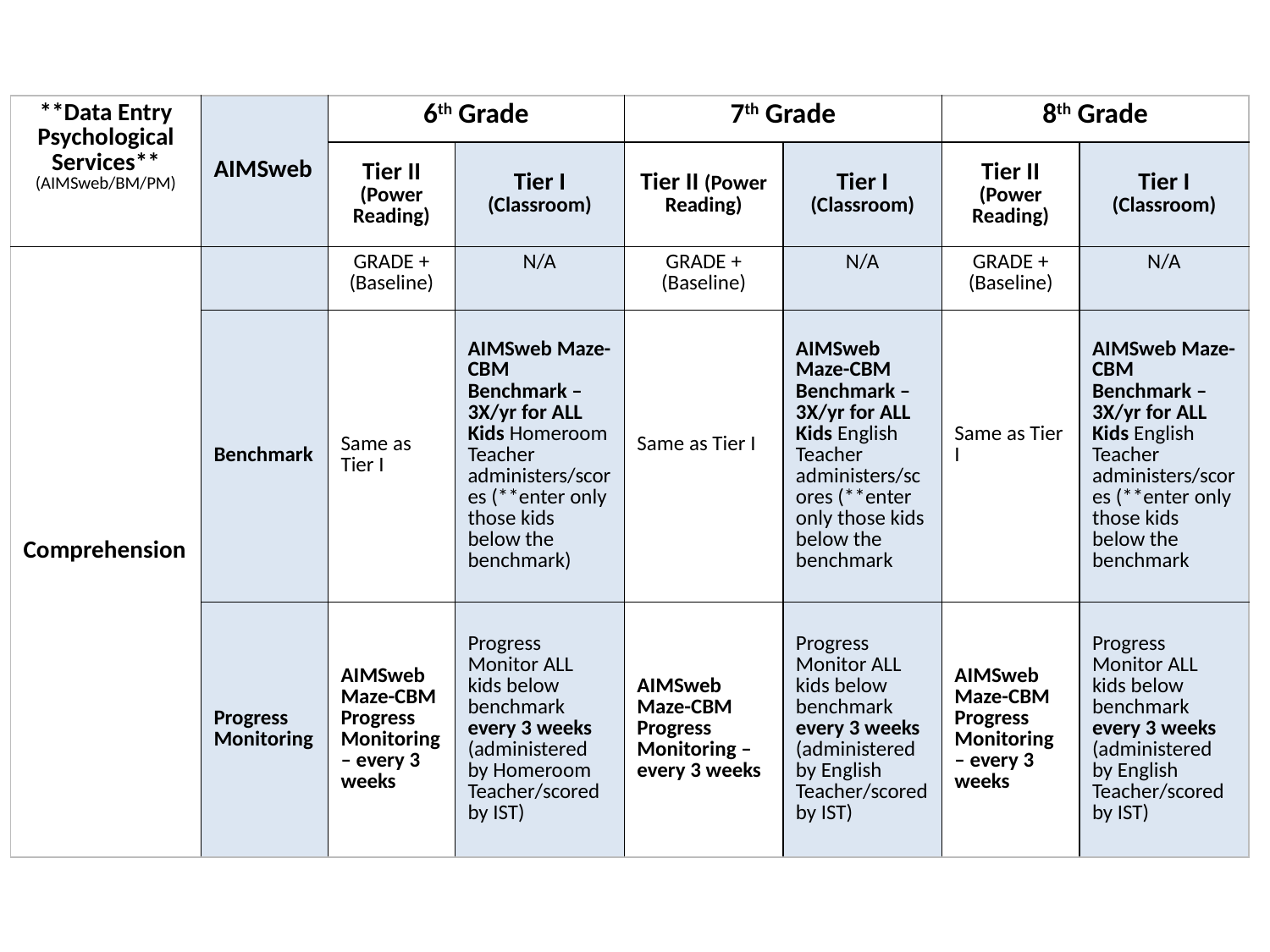

| \*\*Data Entry Psychological Services\*\* (AIMSweb/BM/PM) | AIMSweb | 6th Grade |  | 7th Grade |  | 8th Grade |  |
| --- | --- | --- | --- | --- | --- | --- | --- |
|  |  | Tier II (Power Reading) | Tier I (Classroom) | Tier II (Power Reading) | Tier I (Classroom) | Tier II (Power Reading) | Tier I (Classroom) |
| Comprehension |  | GRADE + (Baseline) | N/A | GRADE + (Baseline) | N/A | GRADE + (Baseline) | N/A |
|  | Benchmark | Same as Tier I | AIMSweb Maze-CBM Benchmark – 3X/yr for ALL Kids Homeroom Teacher administers/scores (\*\*enter only those kids below the benchmark) | Same as Tier I | AIMSweb Maze-CBM Benchmark – 3X/yr for ALL Kids English Teacher administers/scores (\*\*enter only those kids below the benchmark | Same as Tier I | AIMSweb Maze-CBM Benchmark – 3X/yr for ALL Kids English Teacher administers/scores (\*\*enter only those kids below the benchmark |
|  | Progress Monitoring | AIMSweb Maze-CBM Progress Monitoring – every 3 weeks | Progress Monitor ALL kids below benchmark every 3 weeks (administered by Homeroom Teacher/scored by IST) | AIMSweb Maze-CBM Progress Monitoring – every 3 weeks | Progress Monitor ALL kids below benchmark every 3 weeks (administered by English Teacher/scored by IST) | AIMSweb Maze-CBM Progress Monitoring – every 3 weeks | Progress Monitor ALL kids below benchmark every 3 weeks (administered by English Teacher/scored by IST) |